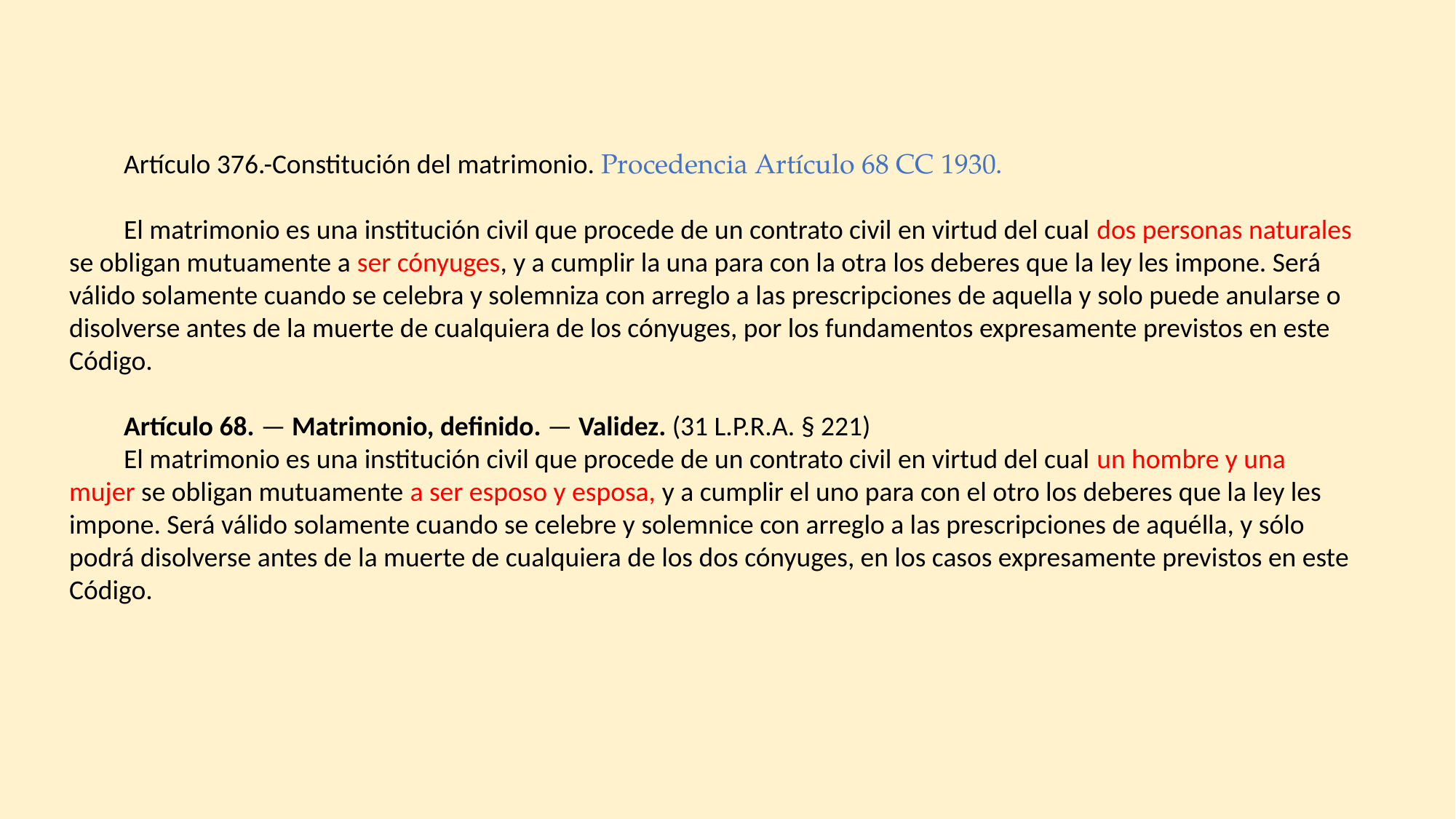

Artículo 376.-Constitución del matrimonio. Procedencia Artículo 68 CC 1930.

El matrimonio es una institución civil que procede de un contrato civil en virtud del cual dos personas naturales se obligan mutuamente a ser cónyuges, y a cumplir la una para con la otra los deberes que la ley les impone. Será válido solamente cuando se celebra y solemniza con arreglo a las prescripciones de aquella y solo puede anularse o disolverse antes de la muerte de cualquiera de los cónyuges, por los fundamentos expresamente previstos en este Código.

Artículo 68. — Matrimonio, definido. — Validez. (31 L.P.R.A. § 221)
El matrimonio es una institución civil que procede de un contrato civil en virtud del cual un hombre y una mujer se obligan mutuamente a ser esposo y esposa, y a cumplir el uno para con el otro los deberes que la ley les impone. Será válido solamente cuando se celebre y solemnice con arreglo a las prescripciones de aquélla, y sólo podrá disolverse antes de la muerte de cualquiera de los dos cónyuges, en los casos expresamente previstos en este Código.